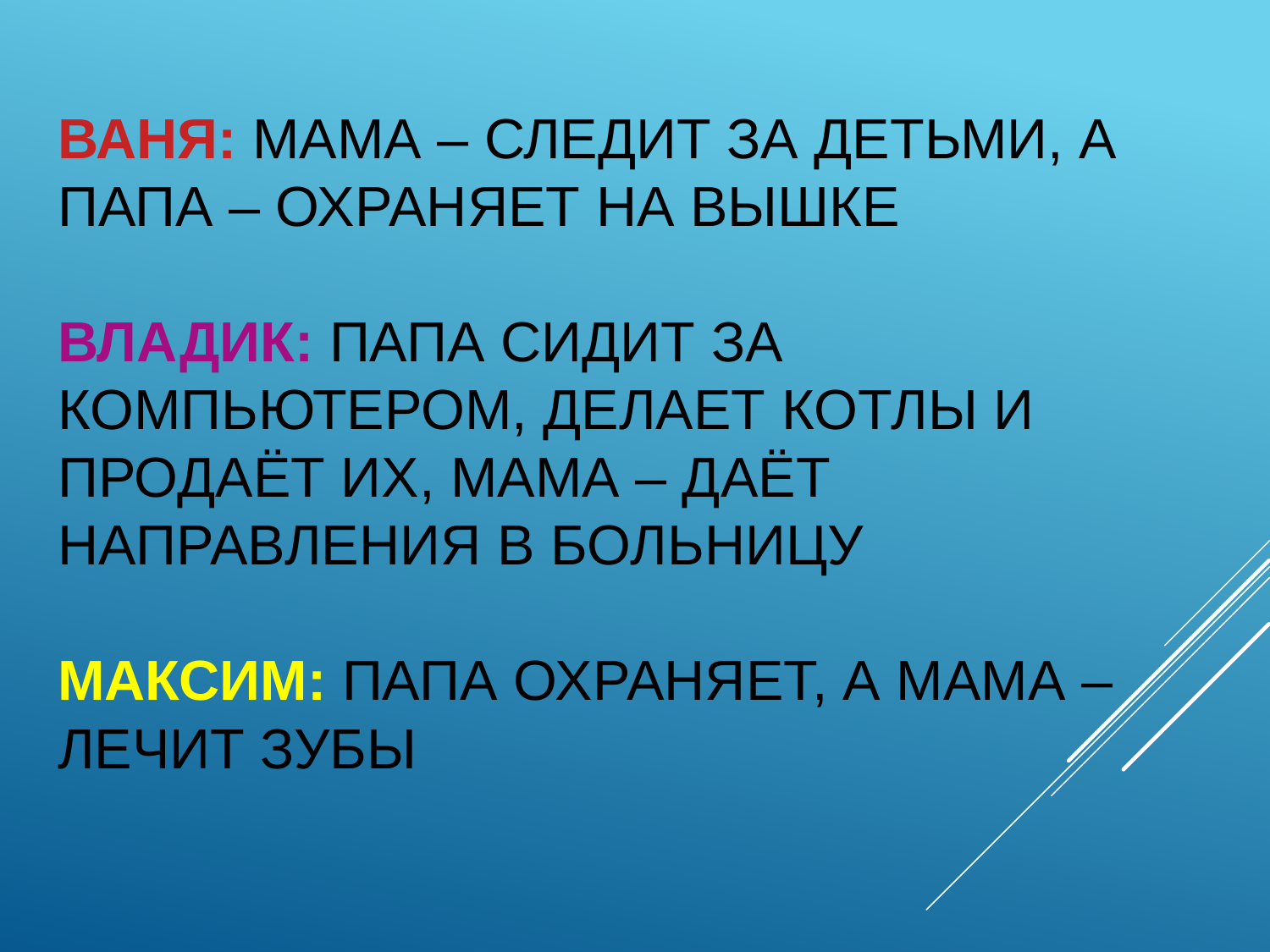

# Ваня: мама – следит за детьми, а папа – охраняет на вышке Владик: папа сидит за компьютером, делает котлы и продаёт их, мама – даёт направления в больницу максим: папа охраняет, а мама – лечит зубы